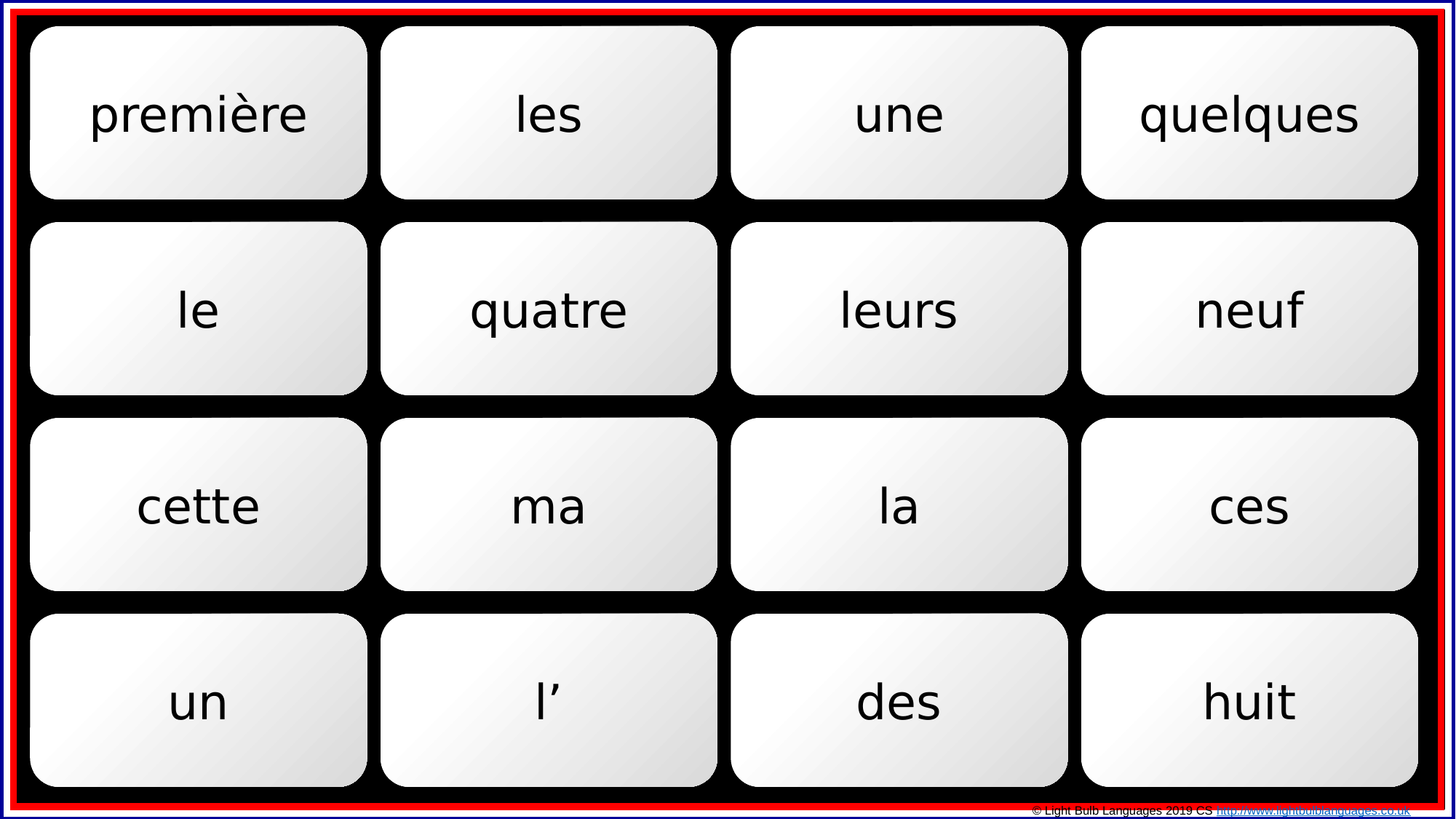

première
les
une
quelques
le
quatre
leurs
neuf
cette
ma
la
ces
un
l’
des
huit
© Light Bulb Languages 2019 CS http://www.lightbulblanguages.co.uk